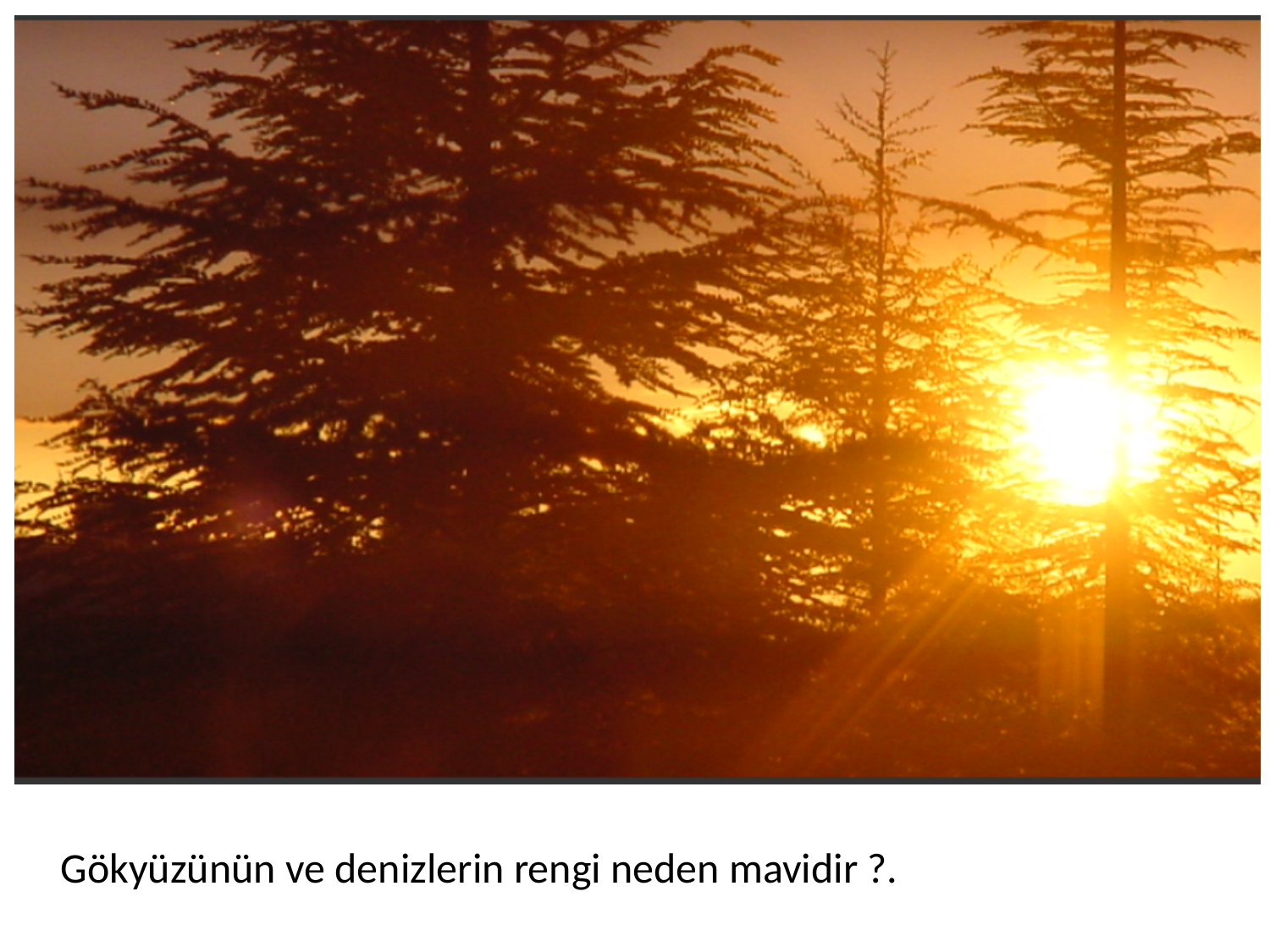

Gökyüzünün ve denizlerin rengi neden mavidir ?.